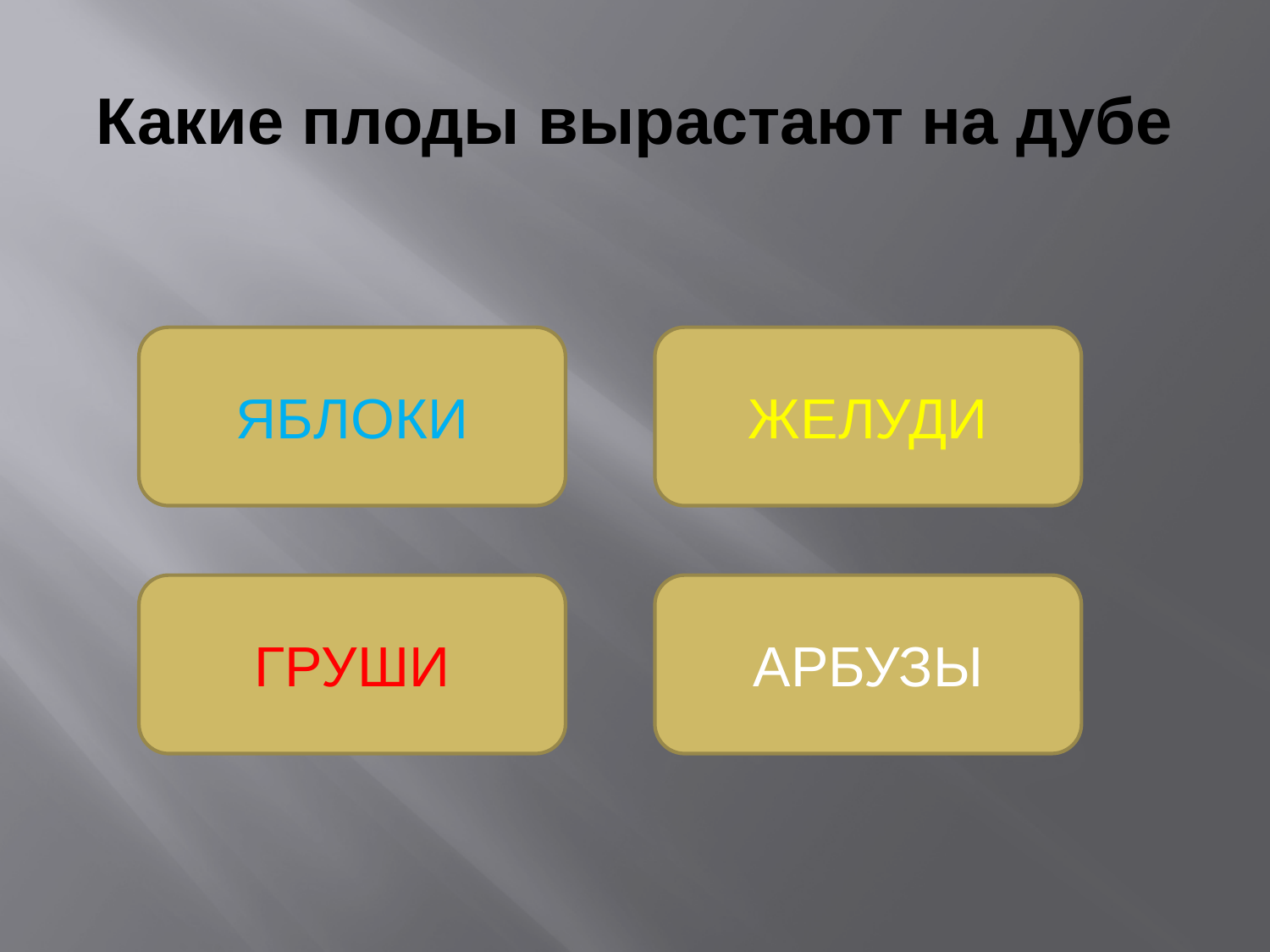

# Какие плоды вырастают на дубе

ЯБЛОКИ
ЖЕЛУДИ
ГРУШИ
АРБУЗЫ